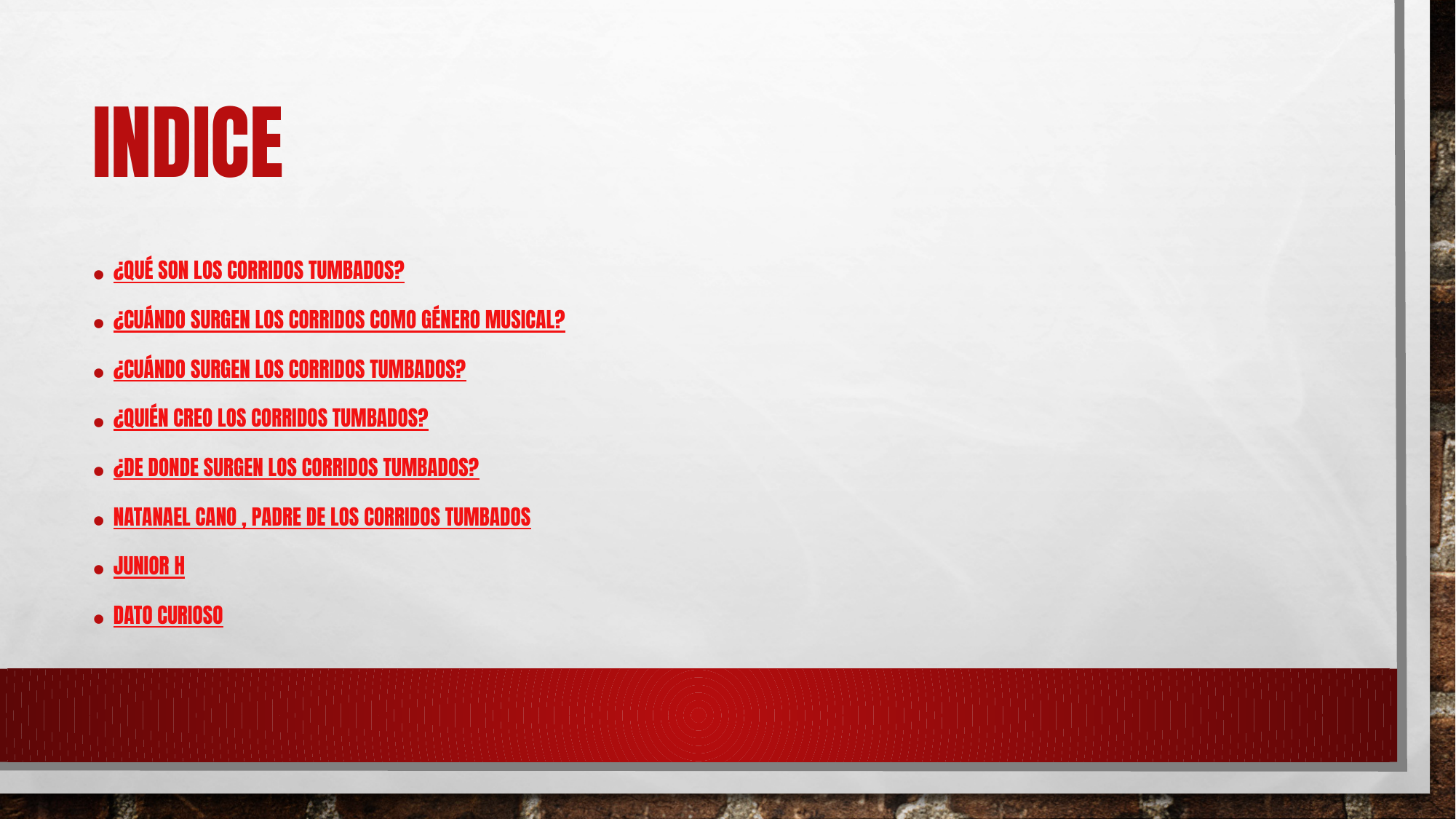

# Indice
¿Qué son los corridos tumbados?
¿Cuándo surgen los corridos como género musical?
¿Cuándo surgen los corridos tumbados?
¿Quién creo los corridos tumbados?
¿de donde surgen los corridos tumbados?
Natanael Cano , padre de los corridos tumbados
Junior H
Dato curioso